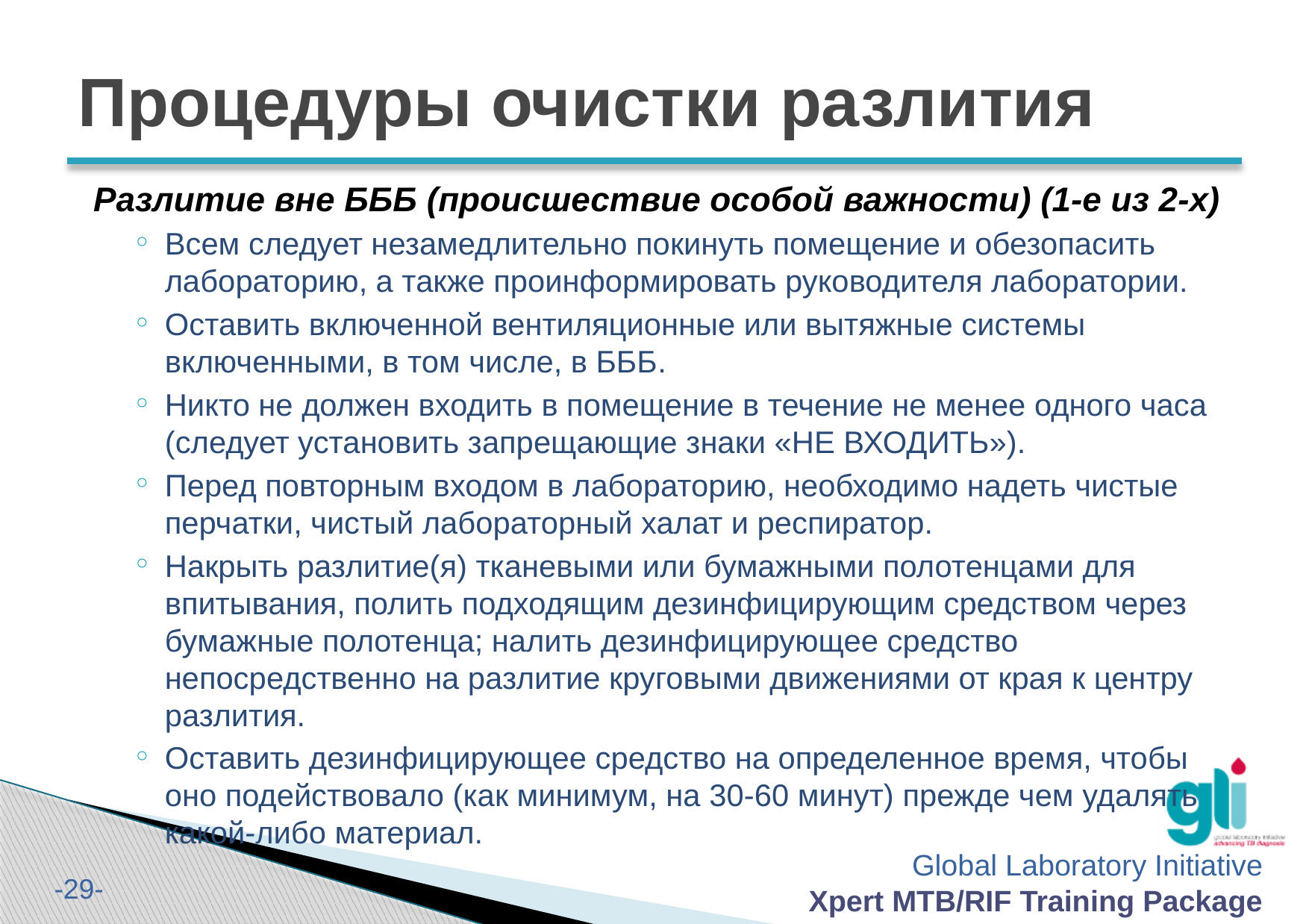

# Процедуры очистки разлития
Разлитие вне БББ (происшествие особой важности) (1-е из 2-х)
Всем следует незамедлительно покинуть помещение и обезопасить лабораторию, а также проинформировать руководителя лаборатории.
Оставить включенной вентиляционные или вытяжные системы включенными, в том числе, в БББ.
Никто не должен входить в помещение в течение не менее одного часа (следует установить запрещающие знаки «НЕ ВХОДИТЬ»).
Перед повторным входом в лабораторию, необходимо надеть чистые перчатки, чистый лабораторный халат и респиратор.
Накрыть разлитие(я) тканевыми или бумажными полотенцами для впитывания, полить подходящим дезинфицирующим средством через бумажные полотенца; налить дезинфицирующее средство непосредственно на разлитие круговыми движениями от края к центру разлития.
Оставить дезинфицирующее средство на определенное время, чтобы оно подействовало (как минимум, на 30-60 минут) прежде чем удалять какой-либо материал.